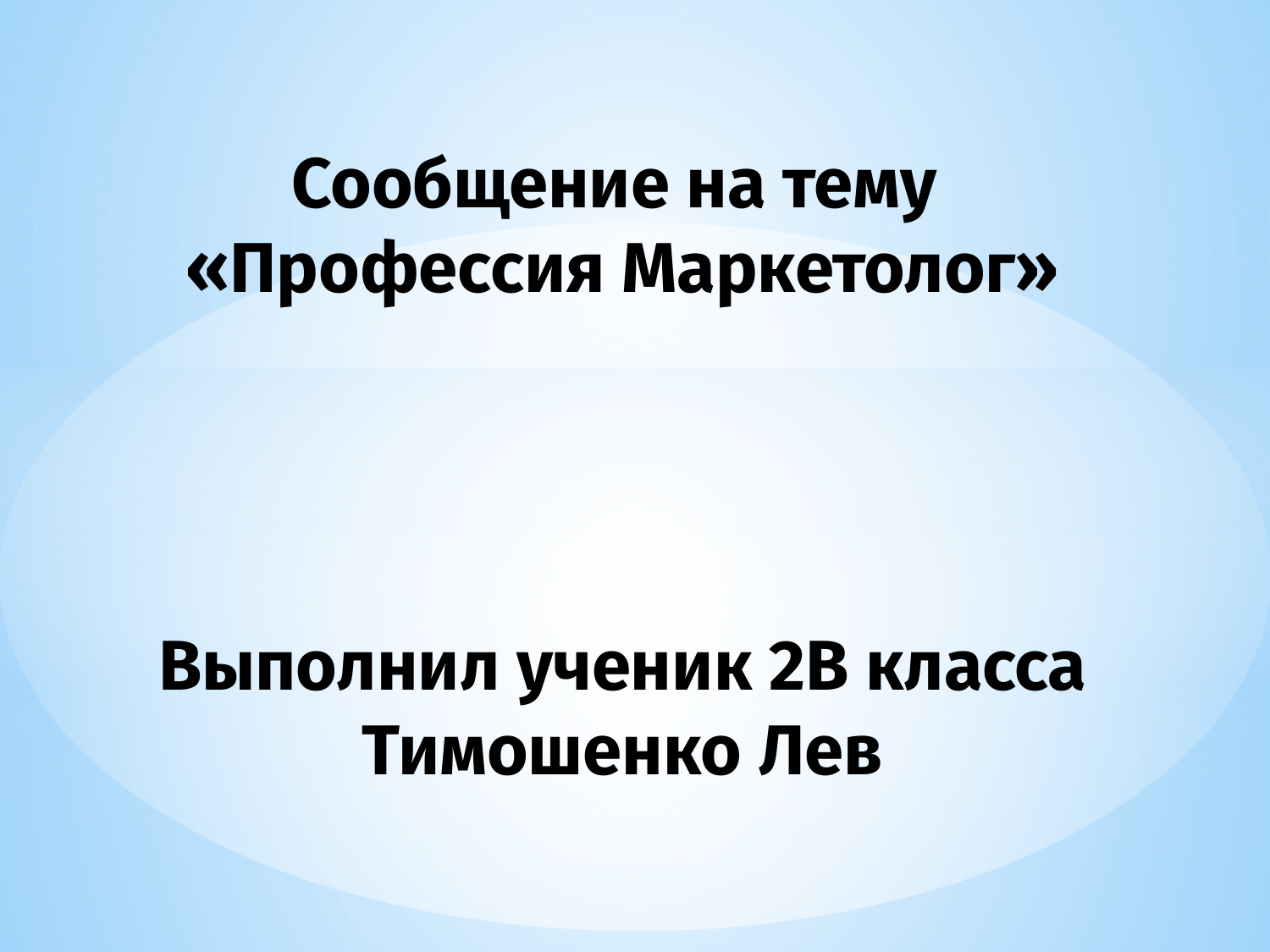

# Сообщение на тему «Профессия Маркетолог» Выполнил ученик 2В класса Тимошенко Лев